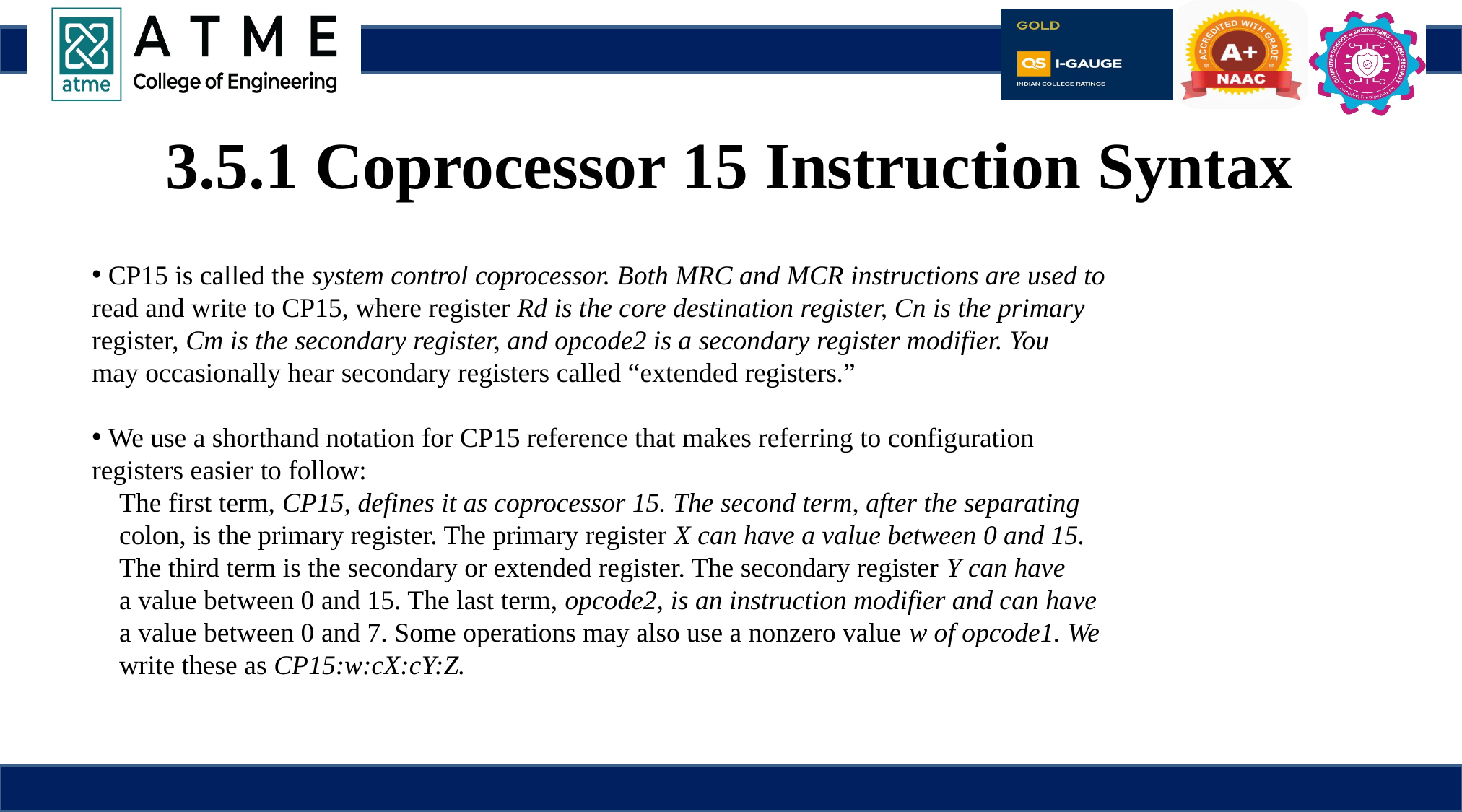

# 3.5.1 Coprocessor 15 Instruction Syntax
 CP15 is called the system control coprocessor. Both MRC and MCR instructions are used to
read and write to CP15, where register Rd is the core destination register, Cn is the primary
register, Cm is the secondary register, and opcode2 is a secondary register modifier. You
may occasionally hear secondary registers called “extended registers.”

 We use a shorthand notation for CP15 reference that makes referring to configuration
registers easier to follow:
    The first term, CP15, defines it as coprocessor 15. The second term, after the separating
    colon, is the primary register. The primary register X can have a value between 0 and 15.
    The third term is the secondary or extended register. The secondary register Y can have
    a value between 0 and 15. The last term, opcode2, is an instruction modifier and can have
    a value between 0 and 7. Some operations may also use a nonzero value w of opcode1. We
    write these as CP15:w:cX:cY:Z.